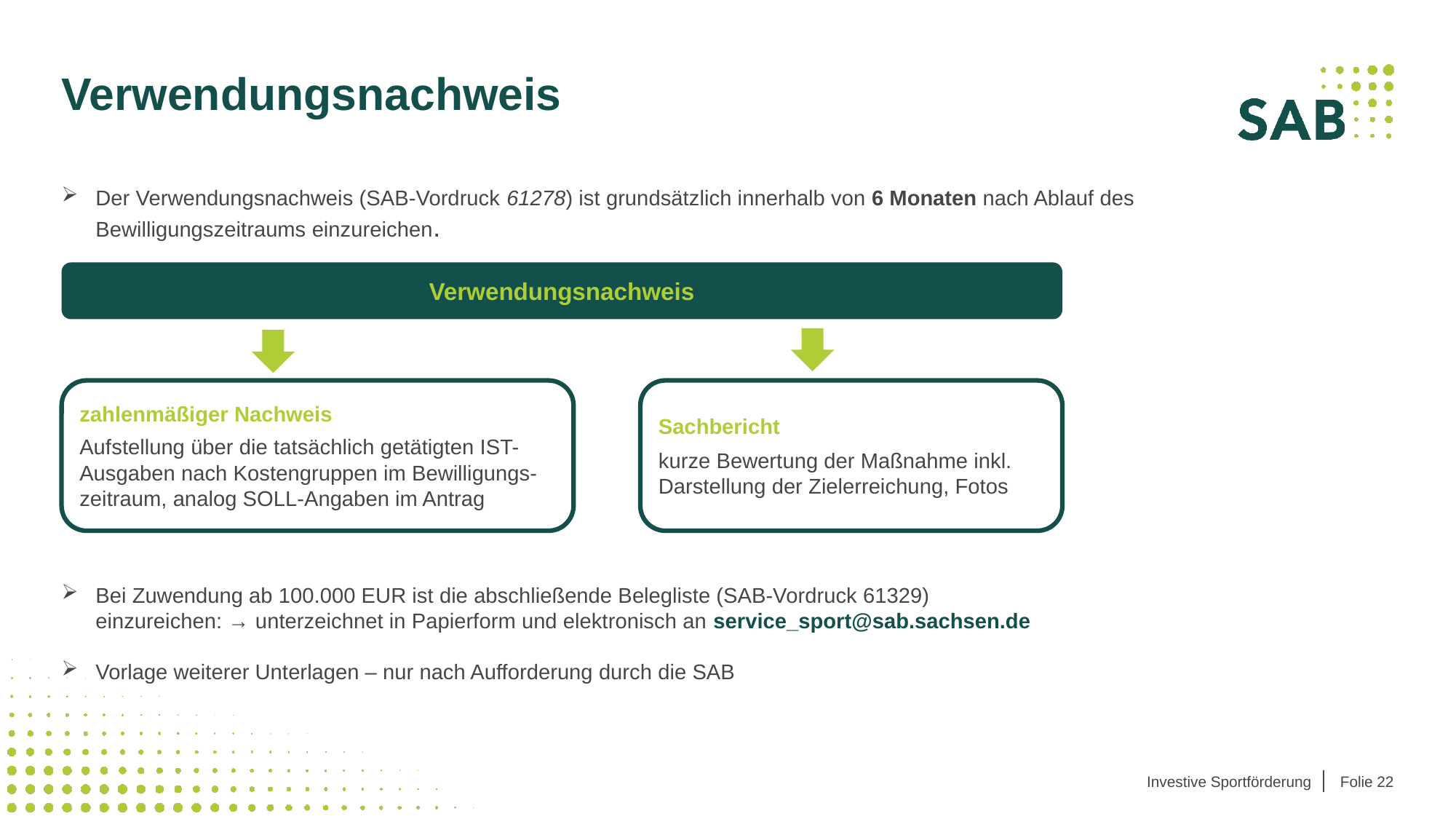

# Verwendungsnachweis
Der Verwendungsnachweis (SAB-Vordruck 61278) ist grundsätzlich innerhalb von 6 Monaten nach Ablauf des Bewilligungszeitraums einzureichen.

Verwendungsnachweis

zahlenmäßiger Nachweis

Aufstellung über die tatsächlich getätigten IST-Ausgaben nach Kostengruppen im Bewilligungs-zeitraum, analog SOLL-Angaben im Antrag
Sachbericht
kurze Bewertung der Maßnahme inkl. Darstellung der Zielerreichung, Fotos

Bei Zuwendung ab 100.000 EUR ist die abschließende Belegliste (SAB-Vordruck 61329) einzureichen: → unterzeichnet in Papierform und elektronisch an service_sport@sab.sachsen.de

Vorlage weiterer Unterlagen – nur nach Aufforderung durch die SAB

Investive Sportförderung
Folie 22